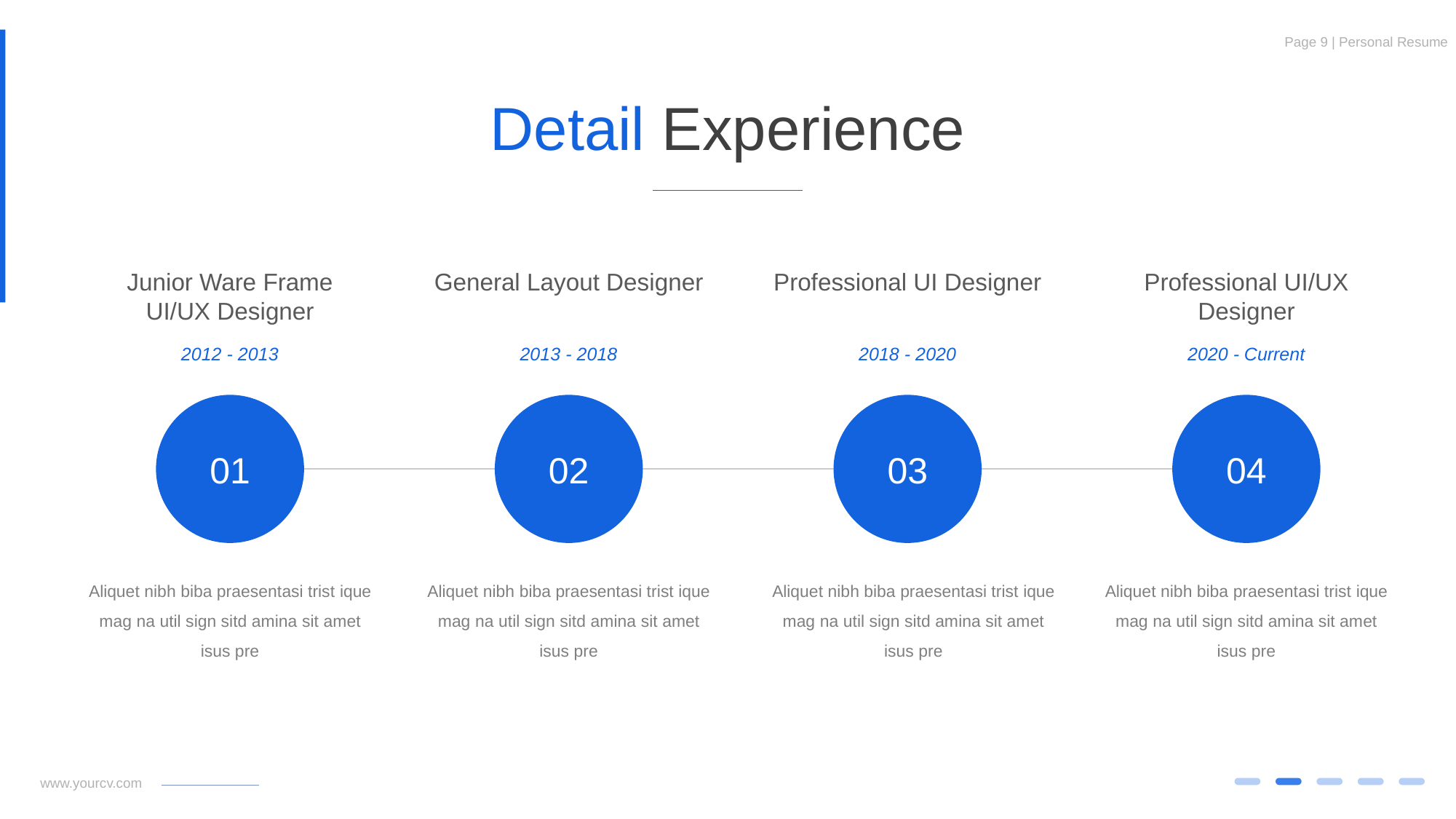

Page 9 | Personal Resume

Detail Experience
Junior Ware Frame
UI/UX Designer
General Layout Designer
Professional UI Designer
Professional UI/UX Designer
2012 - 2013
2013 - 2018
2018 - 2020
2020 - Current
01
02
03
04
Aliquet nibh biba praesentasi trist ique mag na util sign sitd amina sit amet isus pre
Aliquet nibh biba praesentasi trist ique mag na util sign sitd amina sit amet isus pre
Aliquet nibh biba praesentasi trist ique mag na util sign sitd amina sit amet isus pre
Aliquet nibh biba praesentasi trist ique mag na util sign sitd amina sit amet isus pre
www.yourcv.com